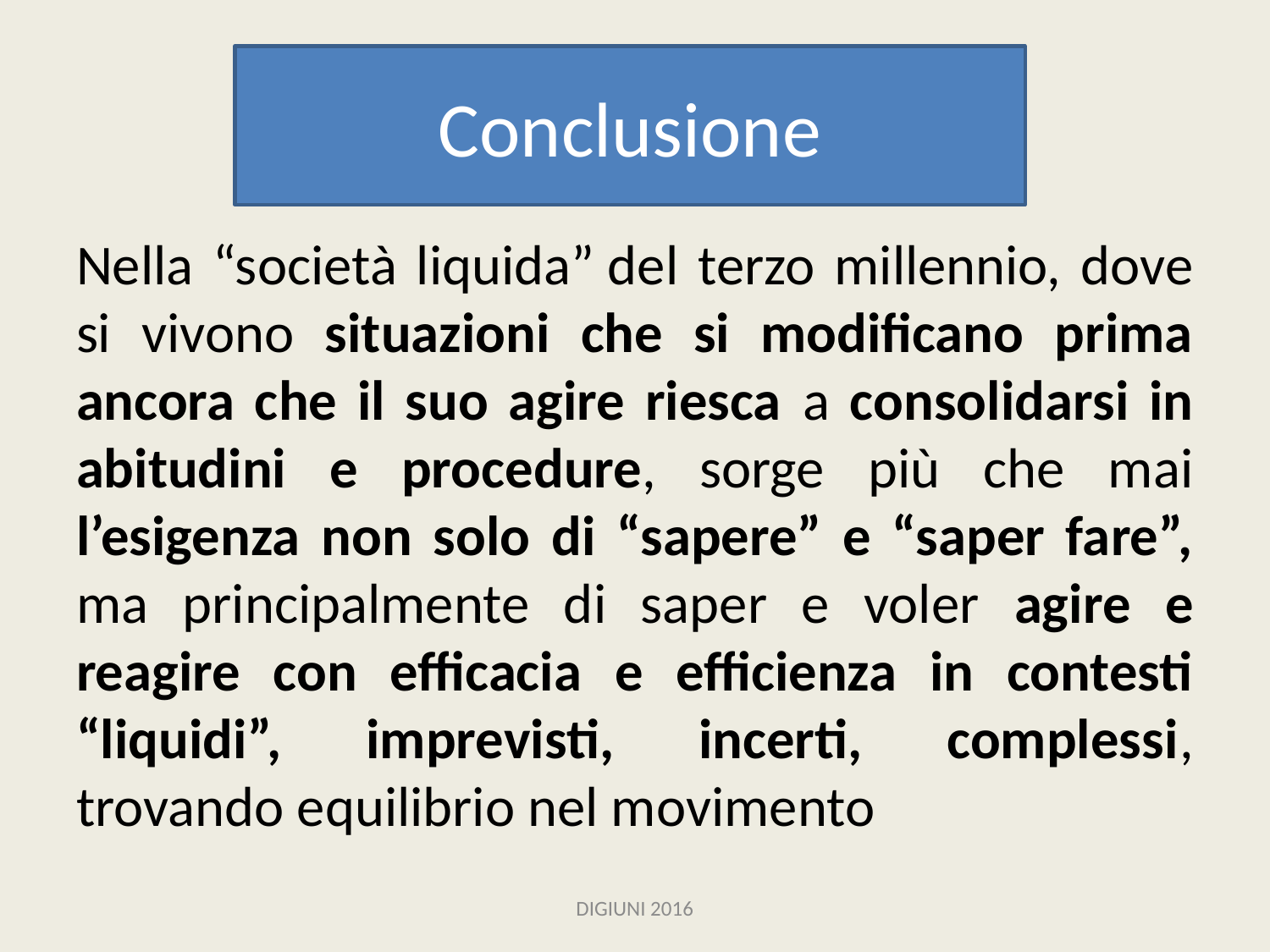

# Conclusione
Nella “società liquida” del terzo millennio, dove si vivono situazioni che si modificano prima ancora che il suo agire riesca a consolidarsi in abitudini e procedure, sorge più che mai l’esigenza non solo di “sapere” e “saper fare”, ma principalmente di saper e voler agire e reagire con efficacia e efficienza in contesti “liquidi”, imprevisti, incerti, complessi, trovando equilibrio nel movimento
DIGIUNI 2016